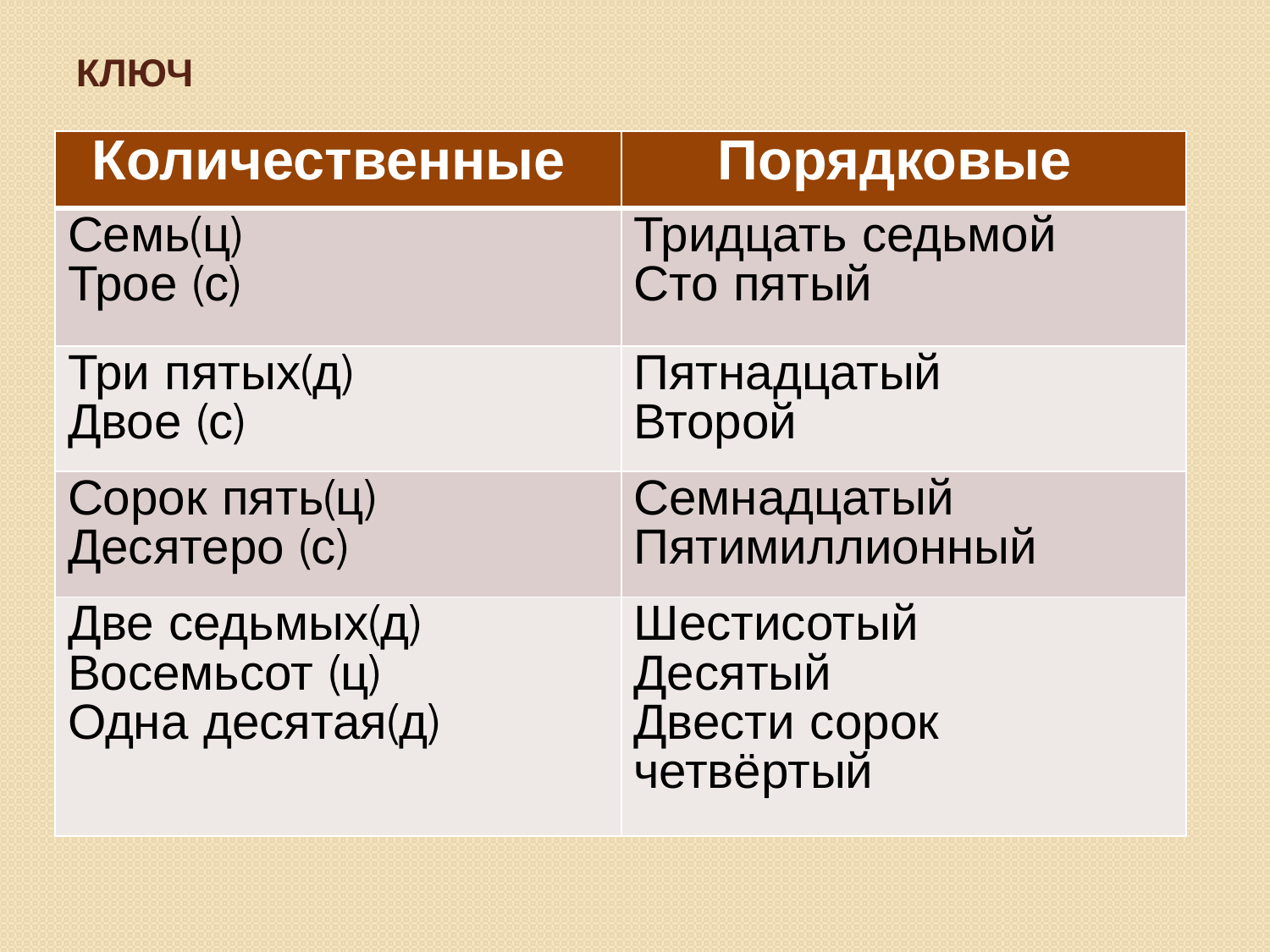

# ключ
| Количественные | Порядковые |
| --- | --- |
| Семь(ц) Трое (с) | Тридцать седьмой Сто пятый |
| Три пятых(д) Двое (с) | Пятнадцатый Второй |
| Сорок пять(ц) Десятеро (с) | Семнадцатый Пятимиллионный |
| Две седьмых(д) Восемьсот (ц) Одна десятая(д) | Шестисотый Десятый Двести сорок четвёртый |